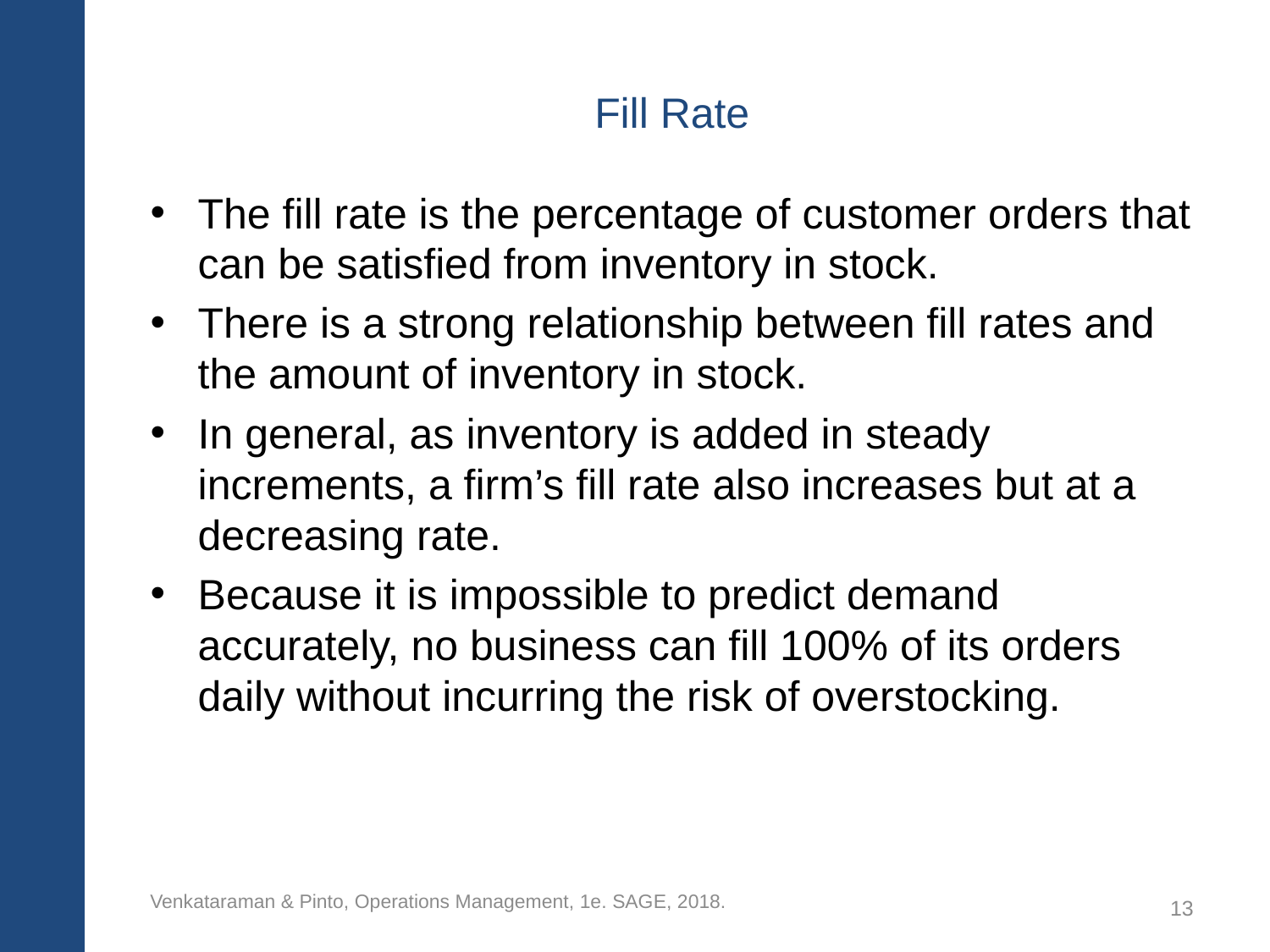

# Fill Rate
The fill rate is the percentage of customer orders that can be satisfied from inventory in stock.
There is a strong relationship between fill rates and the amount of inventory in stock.
In general, as inventory is added in steady increments, a firm’s fill rate also increases but at a decreasing rate.
Because it is impossible to predict demand accurately, no business can fill 100% of its orders daily without incurring the risk of overstocking.
Venkataraman & Pinto, Operations Management, 1e. SAGE, 2018.
13